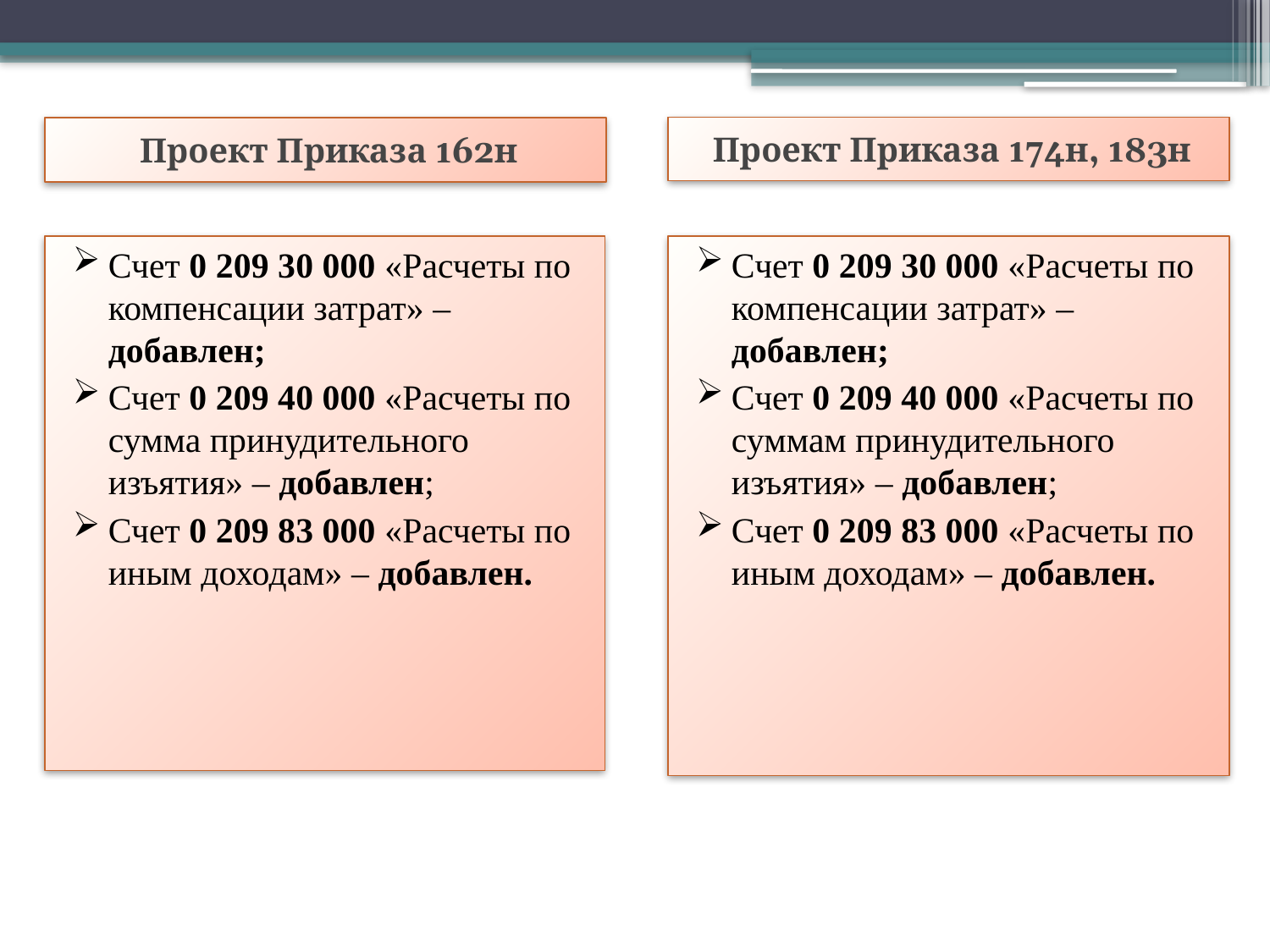

Проект Приказа 174н, 183н
Проект Приказа 162н
Счет 0 209 30 000 «Расчеты по компенсации затрат» – добавлен;
Счет 0 209 40 000 «Расчеты по сумма принудительного изъятия» – добавлен;
Счет 0 209 83 000 «Расчеты по иным доходам» – добавлен.

Счет 0 209 30 000 «Расчеты по компенсации затрат» – добавлен;
Счет 0 209 40 000 «Расчеты по суммам принудительного изъятия» – добавлен;
Счет 0 209 83 000 «Расчеты по иным доходам» – добавлен.